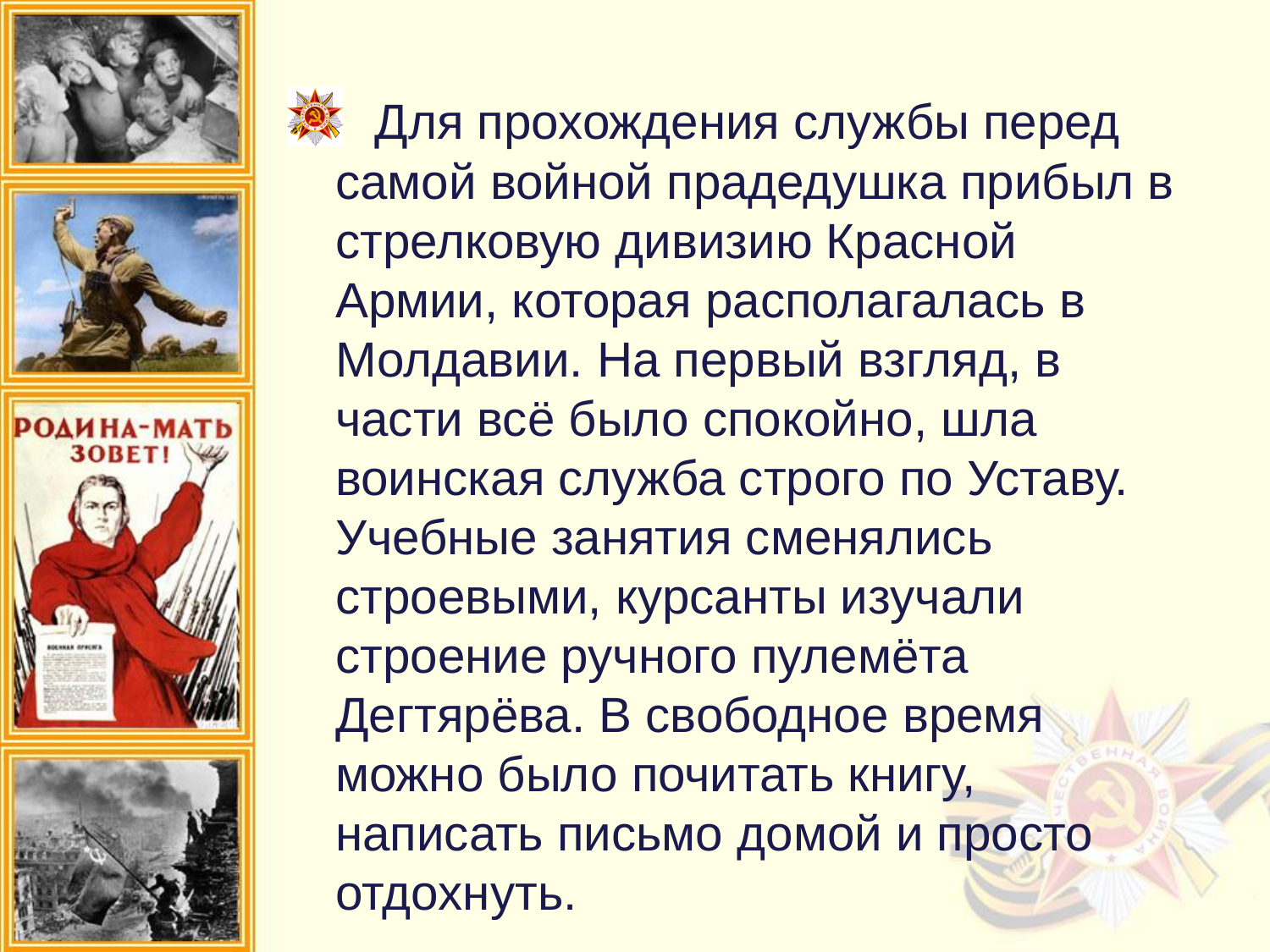

Для прохождения службы перед самой войной прадедушка прибыл в стрелковую дивизию Красной Армии, которая располагалась в Молдавии. На первый взгляд, в части всё было спокойно, шла воинская служба строго по Уставу. Учебные занятия сменялись строевыми, курсанты изучали строение ручного пулемёта Дегтярёва. В свободное время можно было почитать книгу, написать письмо домой и просто отдохнуть.